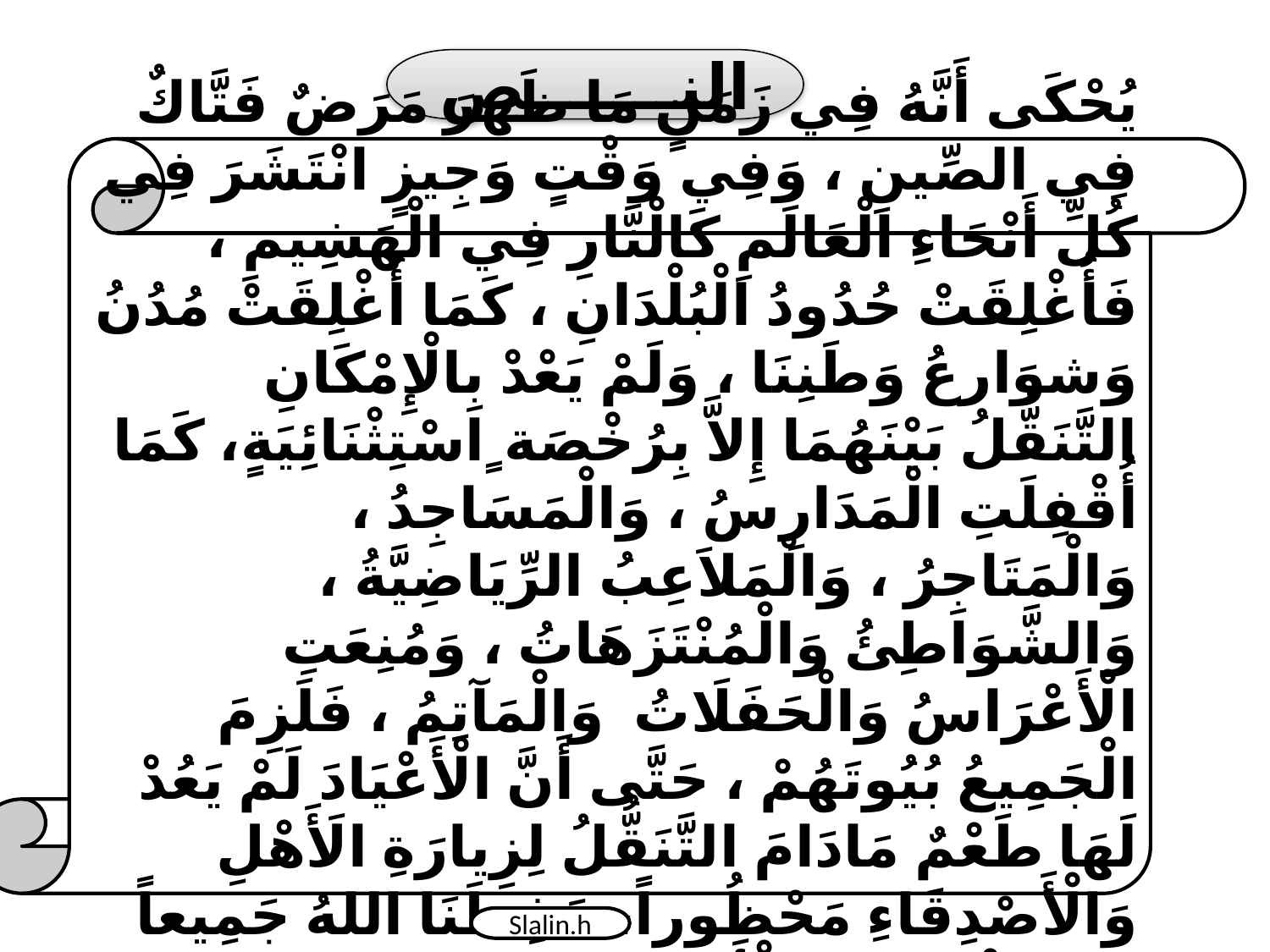

النـــــــص
يُحْكَى أَنَّهُ فِي زَمَنٍ مَا ظَهَرَ مَرَضٌ فَتَّاكٌ فِي الصِّينِ ، وَفِي وَقْتٍ وَجِيزٍ انْتَشَرَ فِي كُلِّ أَنْحَاءِ الْعَالَمِ كَالْنَّارِ فِي الْهَشِيمِ ، فَأُغْلِقَتْ حُدُودُ الْبُلْدَانِ ، كَمَا أُغْلِقَتْ مُدُنُ وَشوَارعُ وَطَنِنَا ، وَلَمْ يَعْدْ بِالْإِمْكَانِ التَّنَقُّلُ بَيْنَهُمَا إِلاَّ بِرُخْصَة ٍاسْتِثْنَائِيَةٍ، كَمَا أُقْفِلَتِ الْمَدَارِسُ ، وَالْمَسَاجِدُ ، وَالْمَتَاجِرُ ، وَالْمَلاَعِبُ الرِّيَاضِيَّةُ ، وَالشَّوَاطِئُ وَالْمُنْتَزَهَاتُ ، وَمُنِعَتِ الْأَعْرَاسُ وَالْحَفَلَاتُ  وَالْمَآتِمُ ، فَلَزِمَ الْجَمِيعُ بُيُوتَهُمْ ، حَتَّى أَنَّ الْأَعْيَادَ لَمْ يَعُدْ لَهَا طَعْمٌ مَادَامَ التَّنَقُّلُ لِزِيارَةِ الَأَهْلِ وَالْأَصْدِقَاءِ مَحْظُوراً، حَفِظَنَا اللهُ جَمِيعاً مِنْ مِثْلِ هَذِهِ الْأَمْرَاضِ.
Slalin.h